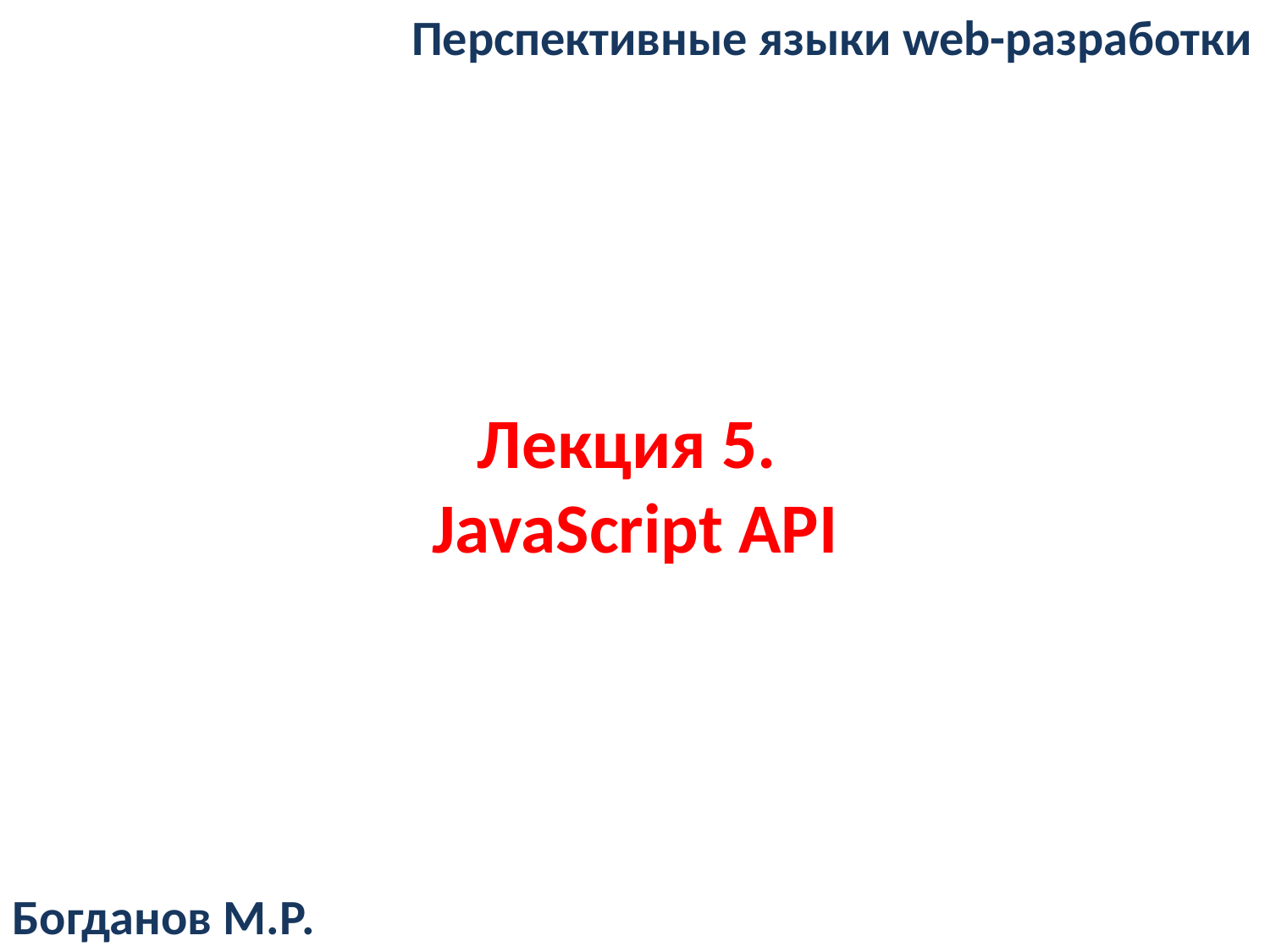

Перспективные языки web-разработки
Лекция 5.
JavaScript API
Богданов М.Р.